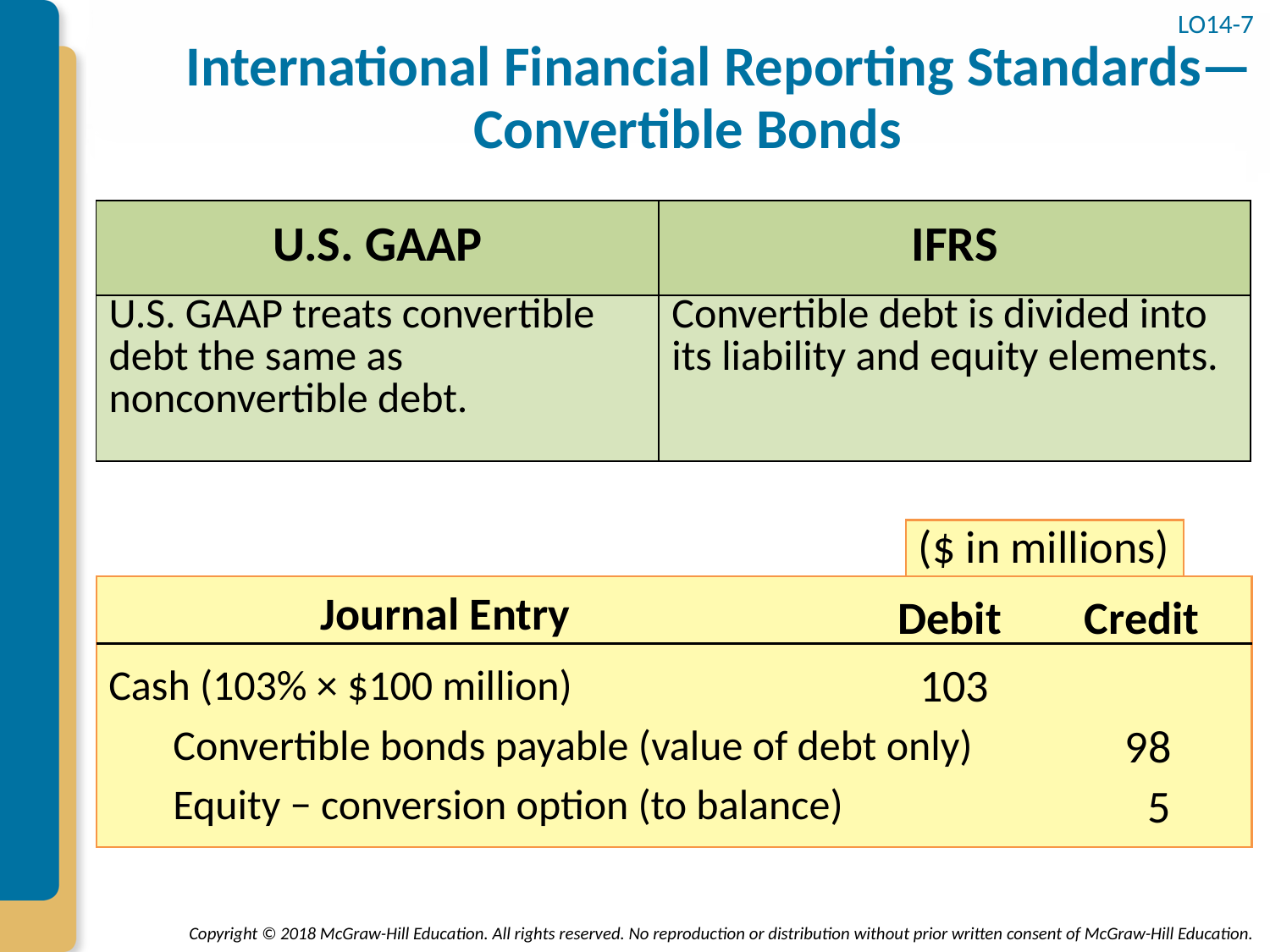

# International Financial Reporting Standards— Convertible Bonds
LO14-7
| U.S. GAAP | IFRS |
| --- | --- |
| U.S. GAAP treats convertible debt the same as nonconvertible debt. | Convertible debt is divided into its liability and equity elements. |
($ in millions)

Journal Entry
Credit
Debit
103
Cash (103% × $100 million)
98
Convertible bonds payable (value of debt only)
Equity − conversion option (to balance)
5